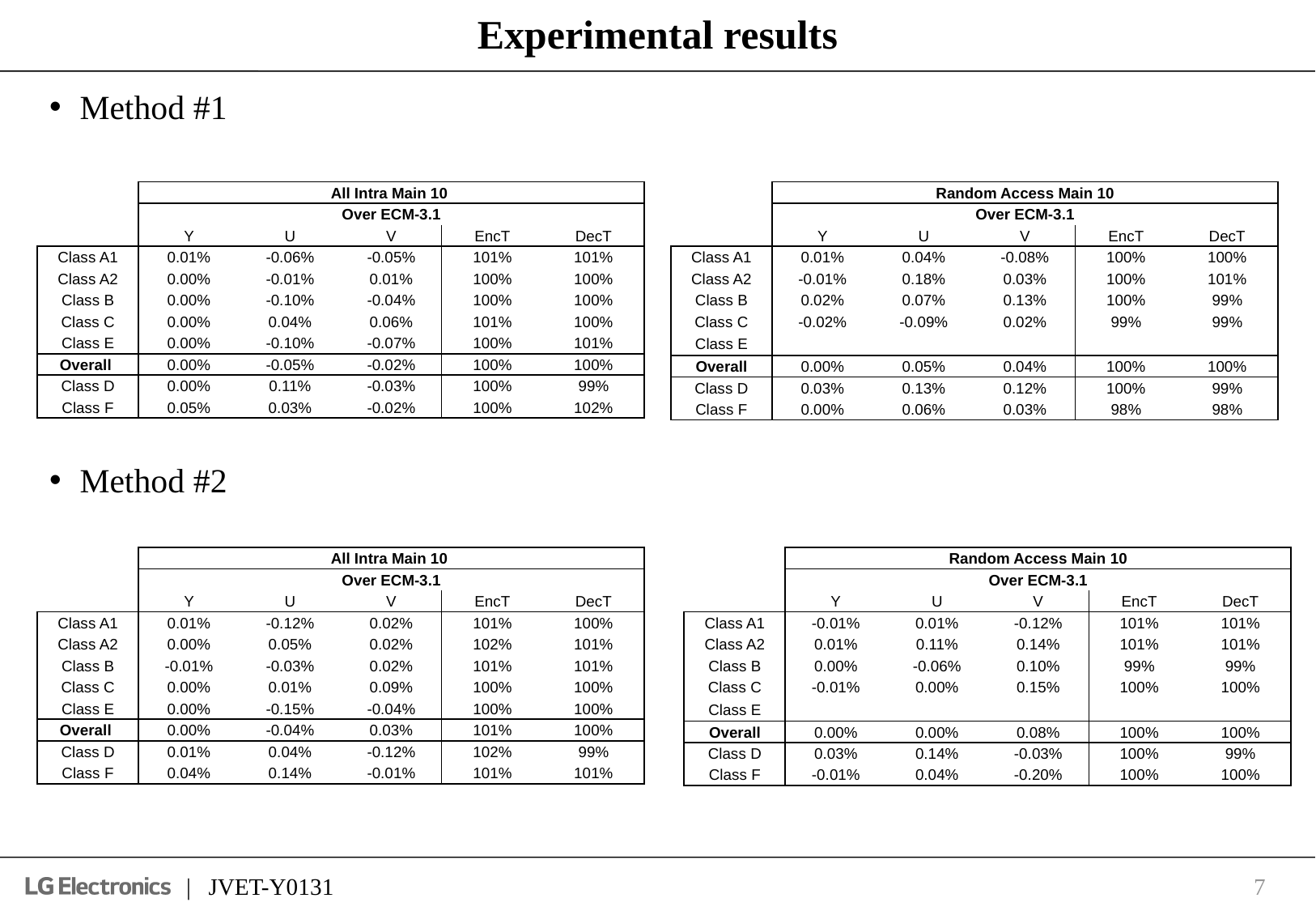

# Experimental results
Method #1

Method #2
|  | All Intra Main 10 |  |  |  |  |
| --- | --- | --- | --- | --- | --- |
|  | Over ECM-3.1 |  |  |  |  |
|  | Y | U | V | EncT | DecT |
| Class A1 | 0.01% | -0.06% | -0.05% | 101% | 101% |
| Class A2 | 0.00% | -0.01% | 0.01% | 100% | 100% |
| Class B | 0.00% | -0.10% | -0.04% | 100% | 100% |
| Class C | 0.00% | 0.04% | 0.06% | 101% | 100% |
| Class E | 0.00% | -0.10% | -0.07% | 100% | 101% |
| Overall | 0.00% | -0.05% | -0.02% | 100% | 100% |
| Class D | 0.00% | 0.11% | -0.03% | 100% | 99% |
| Class F | 0.05% | 0.03% | -0.02% | 100% | 102% |
|  | Random Access Main 10 |  |  |  |  |
| --- | --- | --- | --- | --- | --- |
|  | Over ECM-3.1 |  |  |  |  |
|  | Y | U | V | EncT | DecT |
| Class A1 | 0.01% | 0.04% | -0.08% | 100% | 100% |
| Class A2 | -0.01% | 0.18% | 0.03% | 100% | 101% |
| Class B | 0.02% | 0.07% | 0.13% | 100% | 99% |
| Class C | -0.02% | -0.09% | 0.02% | 99% | 99% |
| Class E |  |  |  |  |  |
| Overall | 0.00% | 0.05% | 0.04% | 100% | 100% |
| Class D | 0.03% | 0.13% | 0.12% | 100% | 99% |
| Class F | 0.00% | 0.06% | 0.03% | 98% | 98% |
|  | Random Access Main 10 |  |  |  |  |
| --- | --- | --- | --- | --- | --- |
|  | Over ECM-3.1 |  |  |  |  |
|  | Y | U | V | EncT | DecT |
| Class A1 | -0.01% | 0.01% | -0.12% | 101% | 101% |
| Class A2 | 0.01% | 0.11% | 0.14% | 101% | 101% |
| Class B | 0.00% | -0.06% | 0.10% | 99% | 99% |
| Class C | -0.01% | 0.00% | 0.15% | 100% | 100% |
| Class E |  |  |  |  |  |
| Overall | 0.00% | 0.00% | 0.08% | 100% | 100% |
| Class D | 0.03% | 0.14% | -0.03% | 100% | 99% |
| Class F | -0.01% | 0.04% | -0.20% | 100% | 100% |
|  | All Intra Main 10 |  |  |  |  |
| --- | --- | --- | --- | --- | --- |
|  | Over ECM-3.1 |  |  |  |  |
|  | Y | U | V | EncT | DecT |
| Class A1 | 0.01% | -0.12% | 0.02% | 101% | 100% |
| Class A2 | 0.00% | 0.05% | 0.02% | 102% | 101% |
| Class B | -0.01% | -0.03% | 0.02% | 101% | 101% |
| Class C | 0.00% | 0.01% | 0.09% | 100% | 100% |
| Class E | 0.00% | -0.15% | -0.04% | 100% | 100% |
| Overall | 0.00% | -0.04% | 0.03% | 101% | 100% |
| Class D | 0.01% | 0.04% | -0.12% | 102% | 99% |
| Class F | 0.04% | 0.14% | -0.01% | 101% | 101% |
7